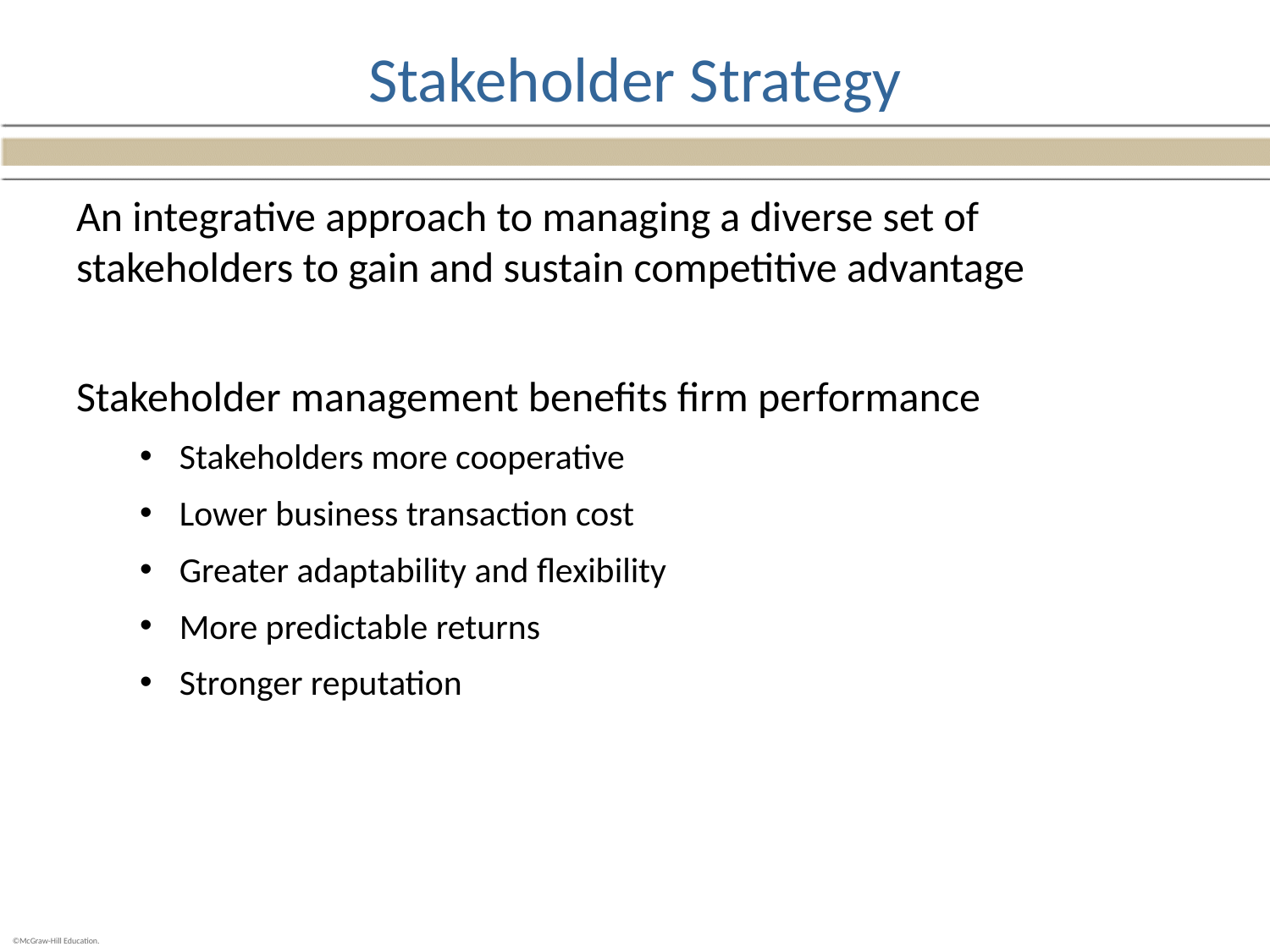

# Stakeholder Strategy
An integrative approach to managing a diverse set of stakeholders to gain and sustain competitive advantage

Stakeholder management benefits firm performance
Stakeholders more cooperative
Lower business transaction cost
Greater adaptability and flexibility
More predictable returns
Stronger reputation